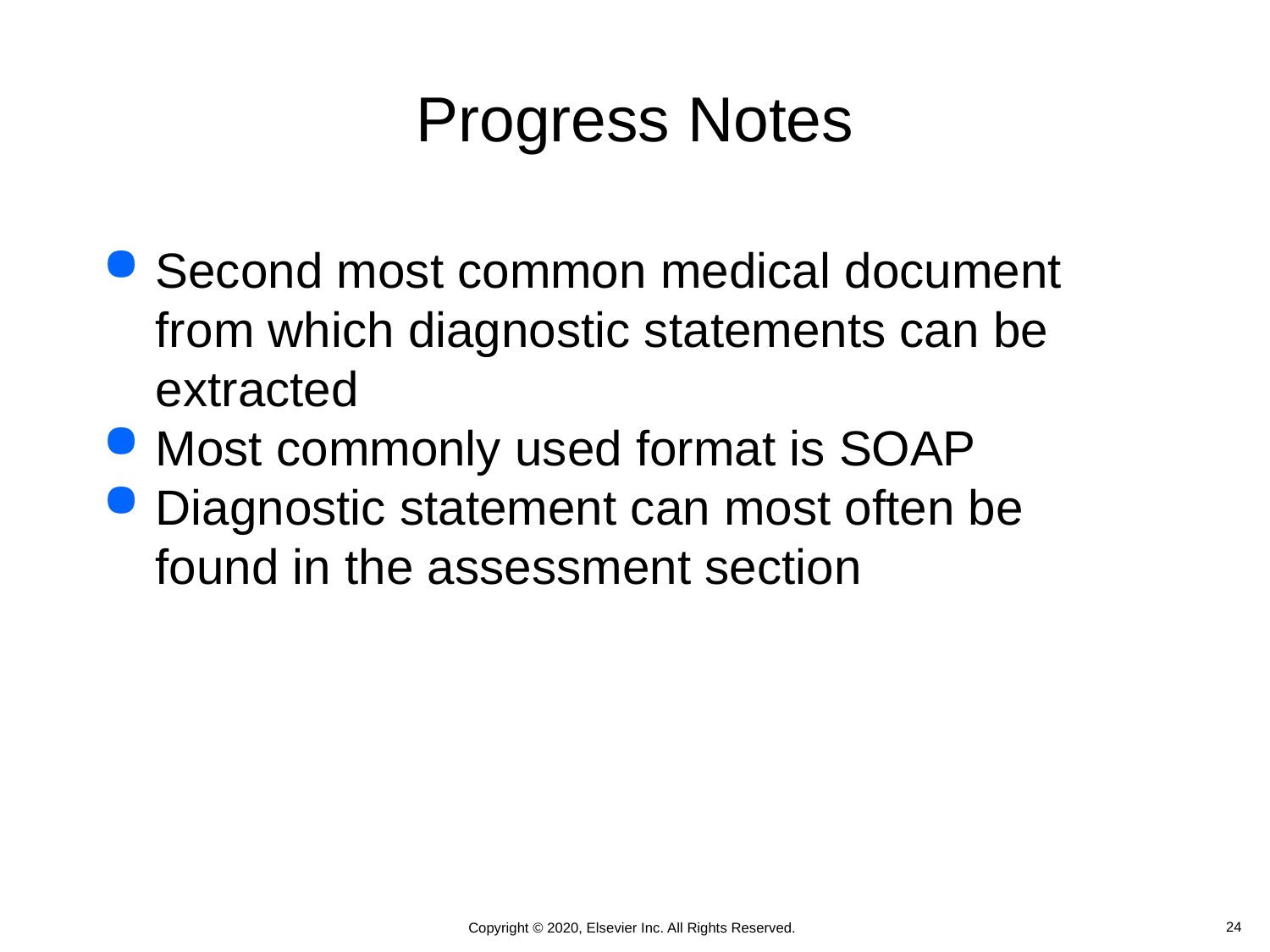

# Progress Notes
Second most common medical document from which diagnostic statements can be extracted
Most commonly used format is SOAP
Diagnostic statement can most often be found in the assessment section

 24